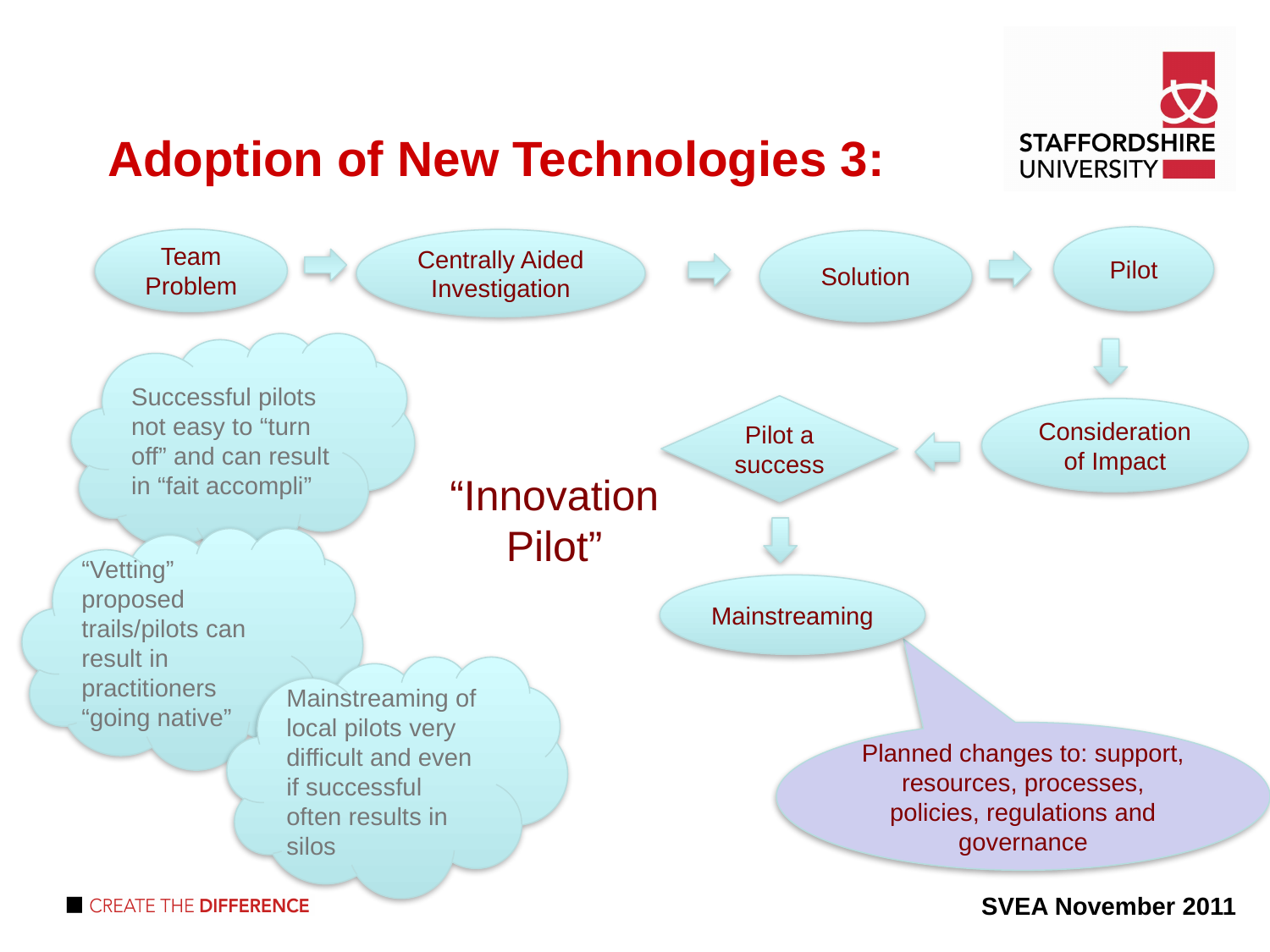

Adoption of New Technologies 3:
Pilot

Team Problem
Centrally Aided Investigation
Solution

Successful pilots not easy to “turn off” and can result in “fait accompli”

Pilot a success
Consideration of Impact

“Innovation Pilot”

“Vetting” proposed trails/pilots can result in practitioners “going native”
Mainstreaming
Mainstreaming of local pilots very difficult and even if successful often results in silos
Planned changes to: support, resources, processes, policies, regulations and governance
SVEA November 2011